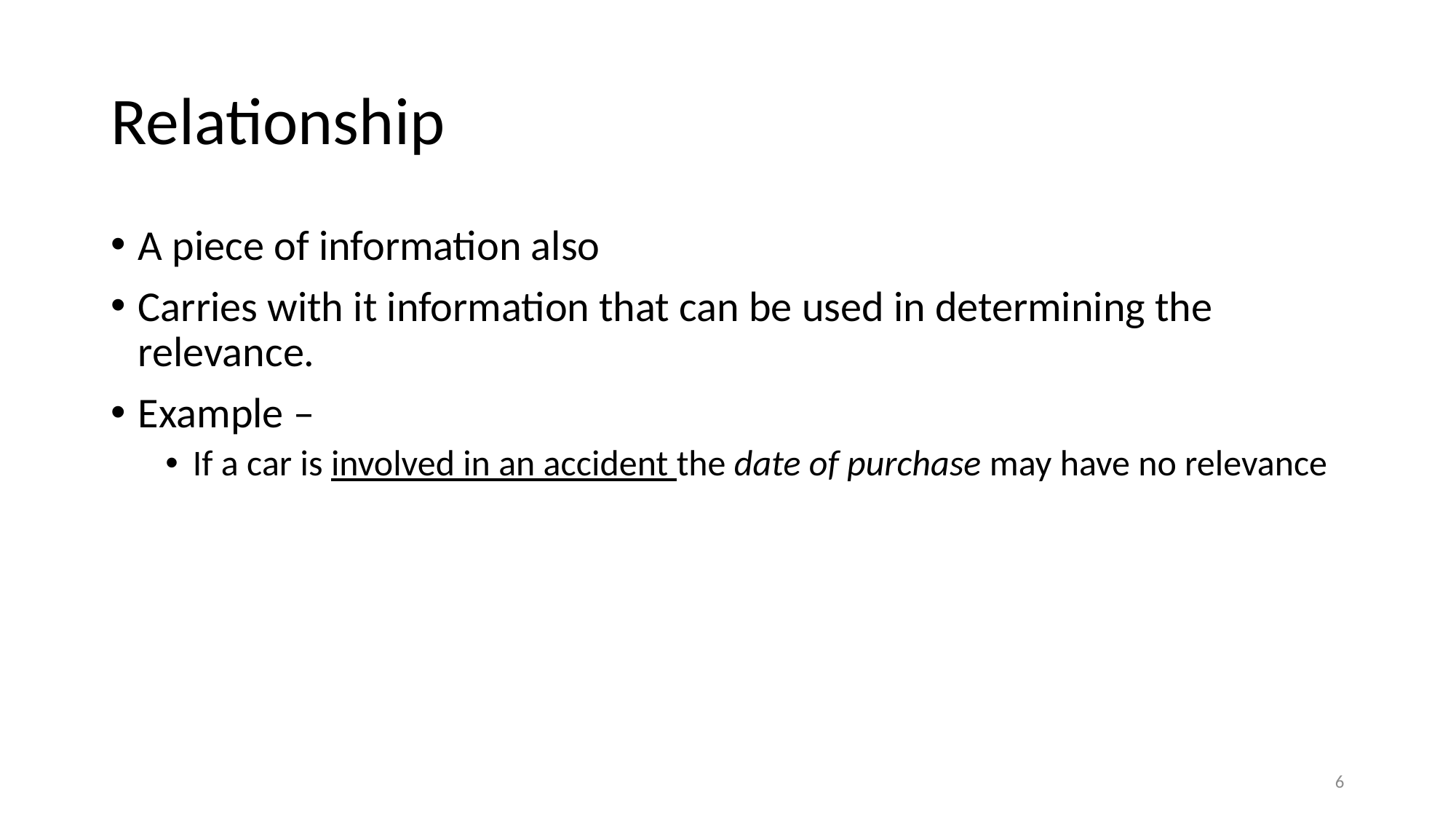

# Relationship
A piece of information also
Carries with it information that can be used in determining the relevance.
Example –
If a car is involved in an accident the date of purchase may have no relevance

6